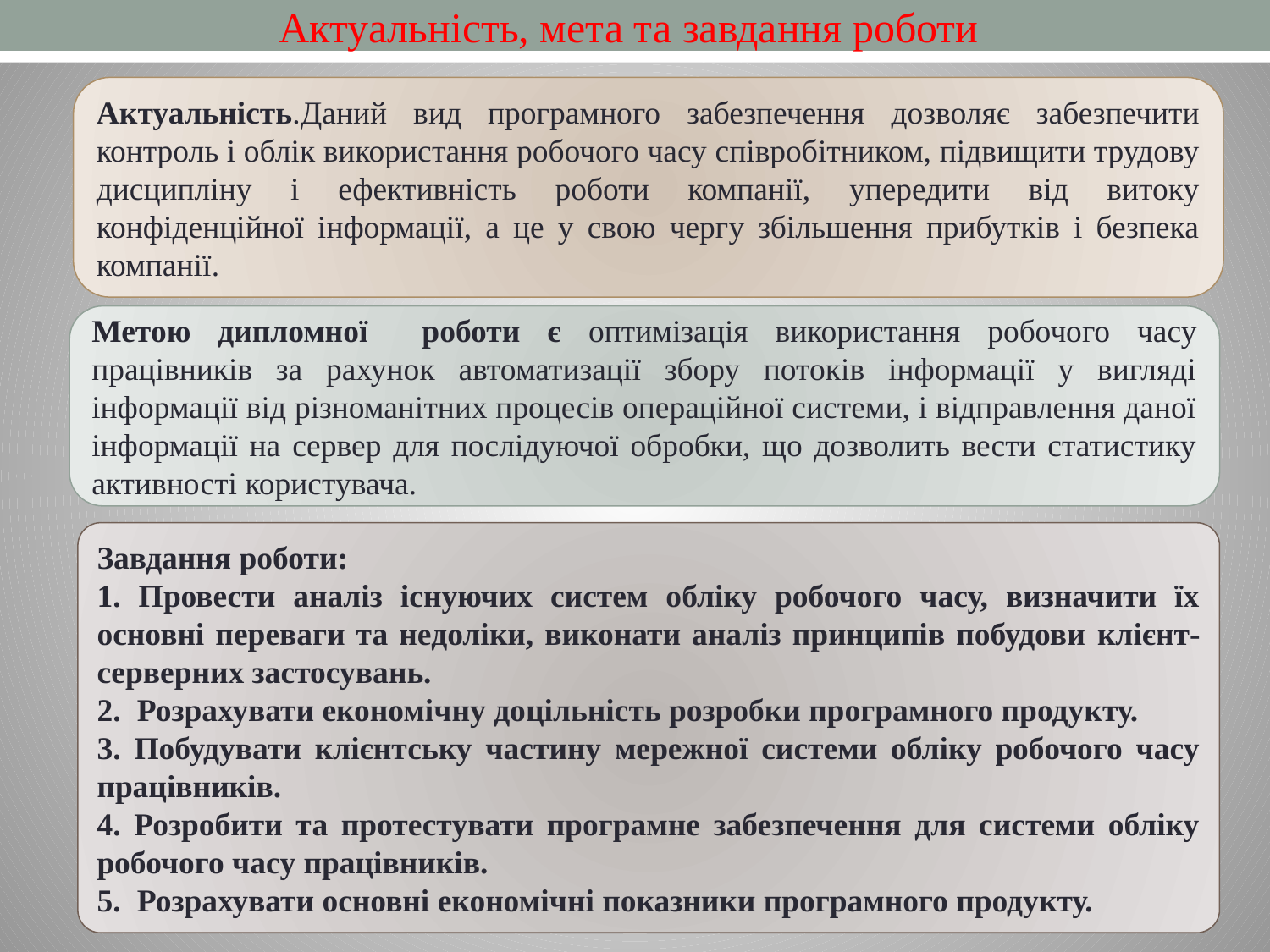

Актуальність, мета та завдання роботи
Актуальність.Даний вид програмного забезпечення дозволяє забезпечити контроль і облік використання робочого часу співробітником, підвищити трудову дисципліну і ефективність роботи компанії, упередити від витоку конфіденційної інформації, а це у свою чергу збільшення прибутків і безпека компанії.
Метою дипломної  роботи є оптимізація використання робочого часу працівників за рахунок автоматизації збору потоків інформації у вигляді інформації від різноманітних процесів операційної системи, і відправлення даної інформації на сервер для послідуючої обробки, що дозволить вести статистику активності користувача.
Завдання роботи:
1. Провести аналіз існуючих систем обліку робочого часу, визначити їх основні переваги та недоліки, виконати аналіз принципів побудови клієнт-серверних застосувань.
2.  Розрахувати економічну доцільність розробки програмного продукту.
3. Побудувати клієнтську частину мережної системи обліку робочого часу працівників.
4. Розробити та протестувати програмне забезпечення для системи обліку робочого часу працівників.
5.  Розрахувати основні економічні показники програмного продукту.